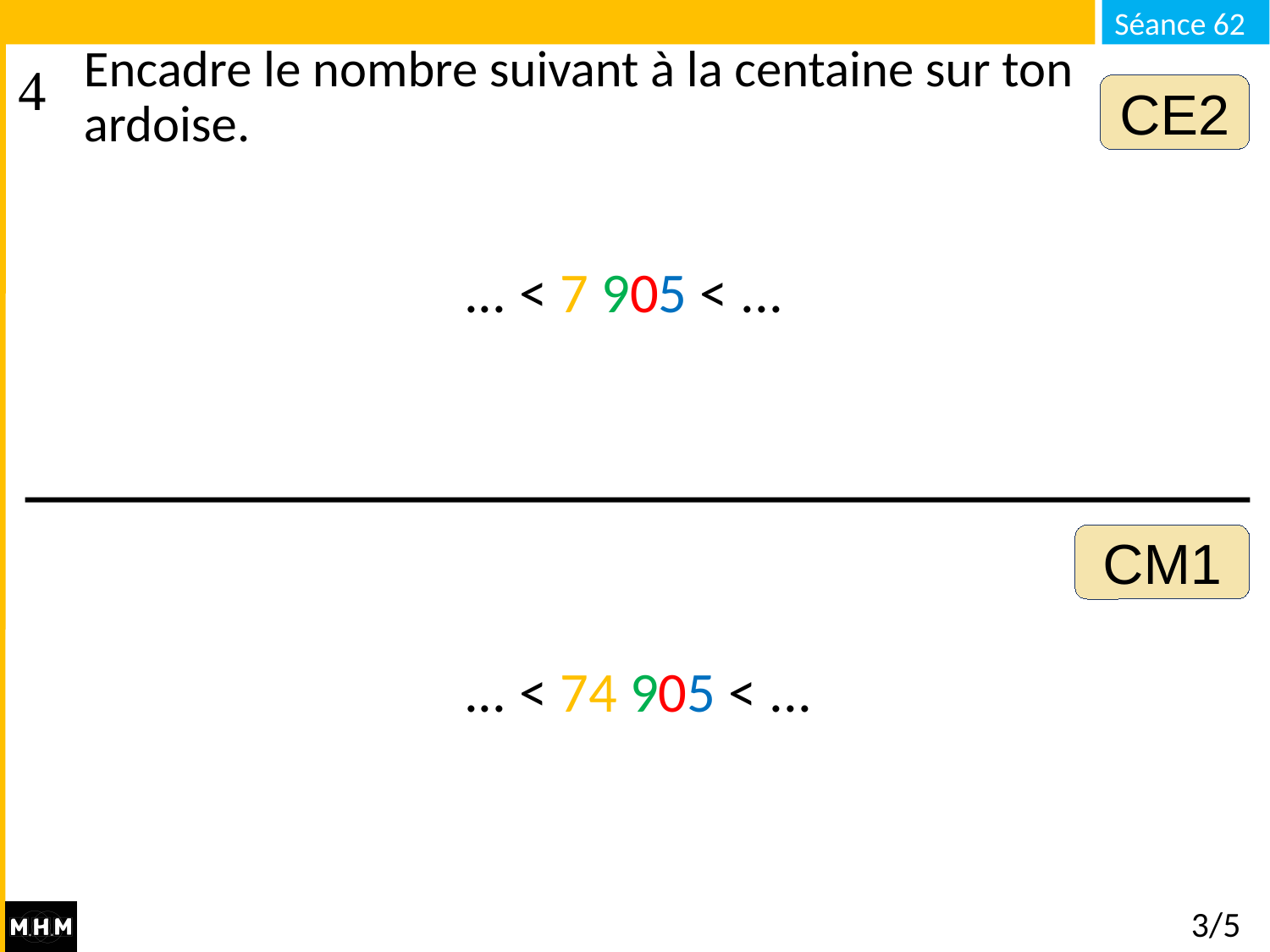

Encadre le nombre suivant à la centaine sur ton ardoise.
CE2

        ... < 7 905 < ...

CM1
        ... < 74 905 < ...
# 3/5